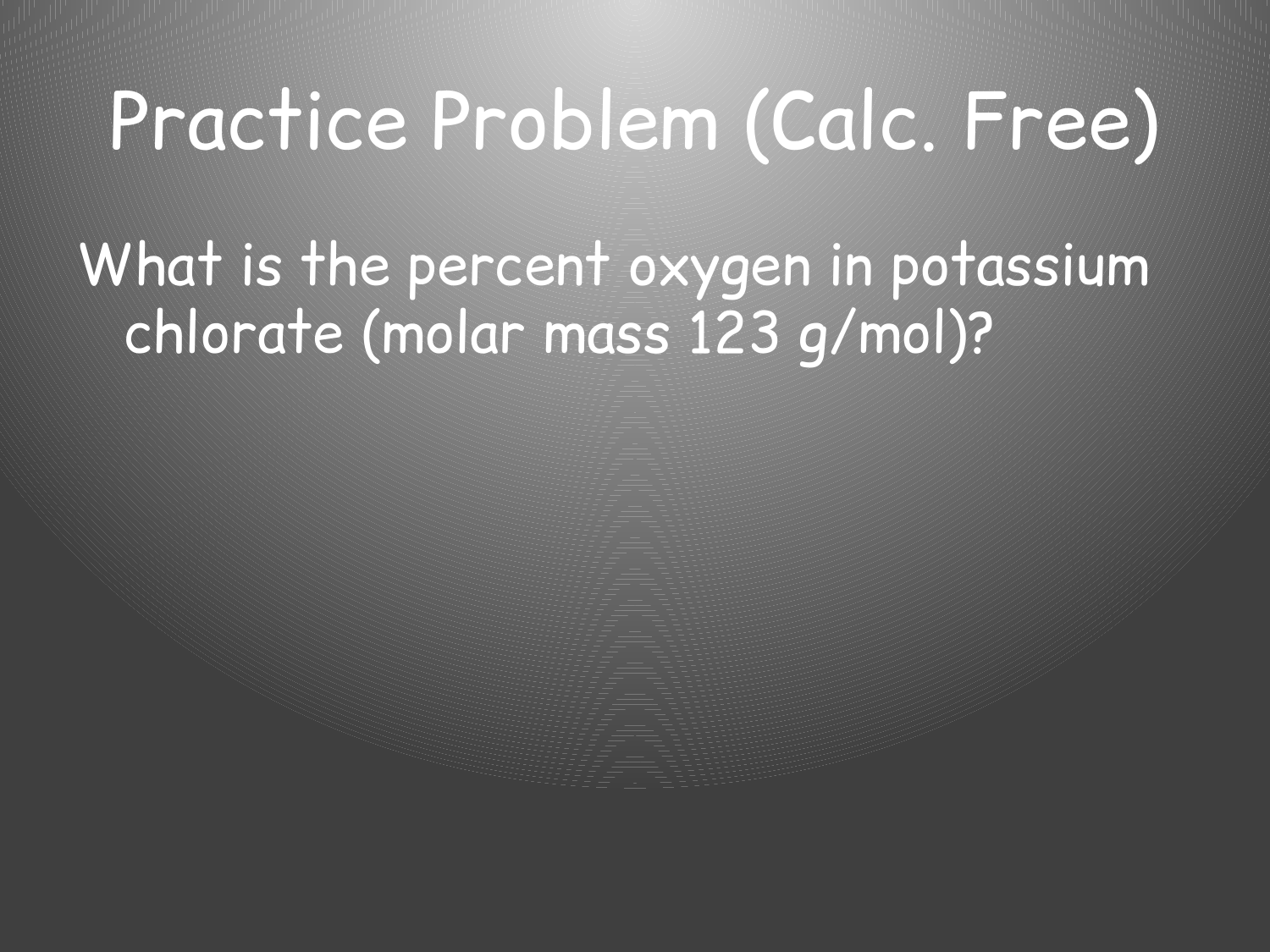

# Practice Problem (Calc. Free)
What is the percent oxygen in potassium chlorate (molar mass 123 g/mol)?